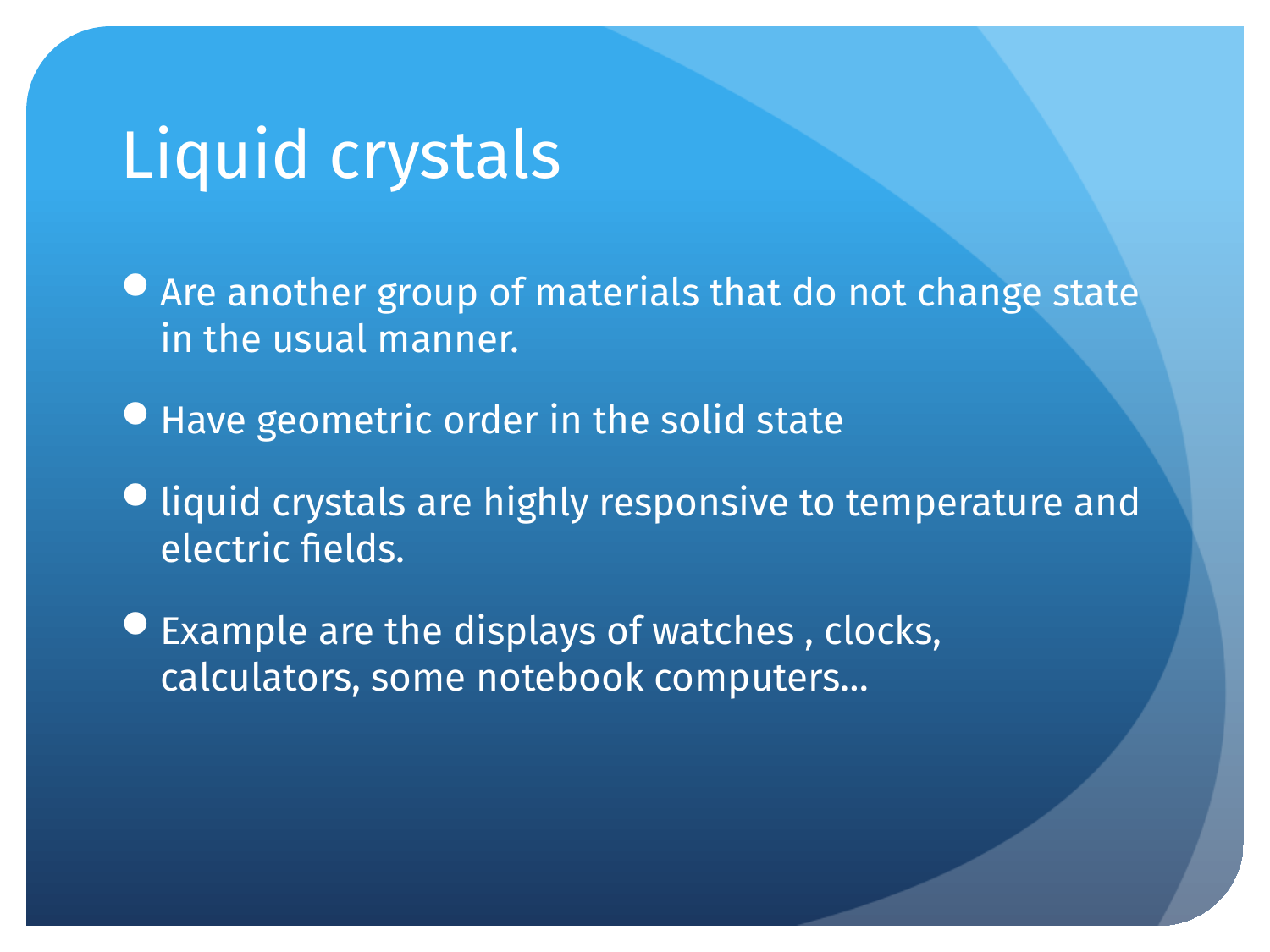

# Liquid crystals
Are another group of materials that do not change state in the usual manner.
Have geometric order in the solid state
liquid crystals are highly responsive to temperature and electric fields.
Example are the displays of watches , clocks, calculators, some notebook computers…